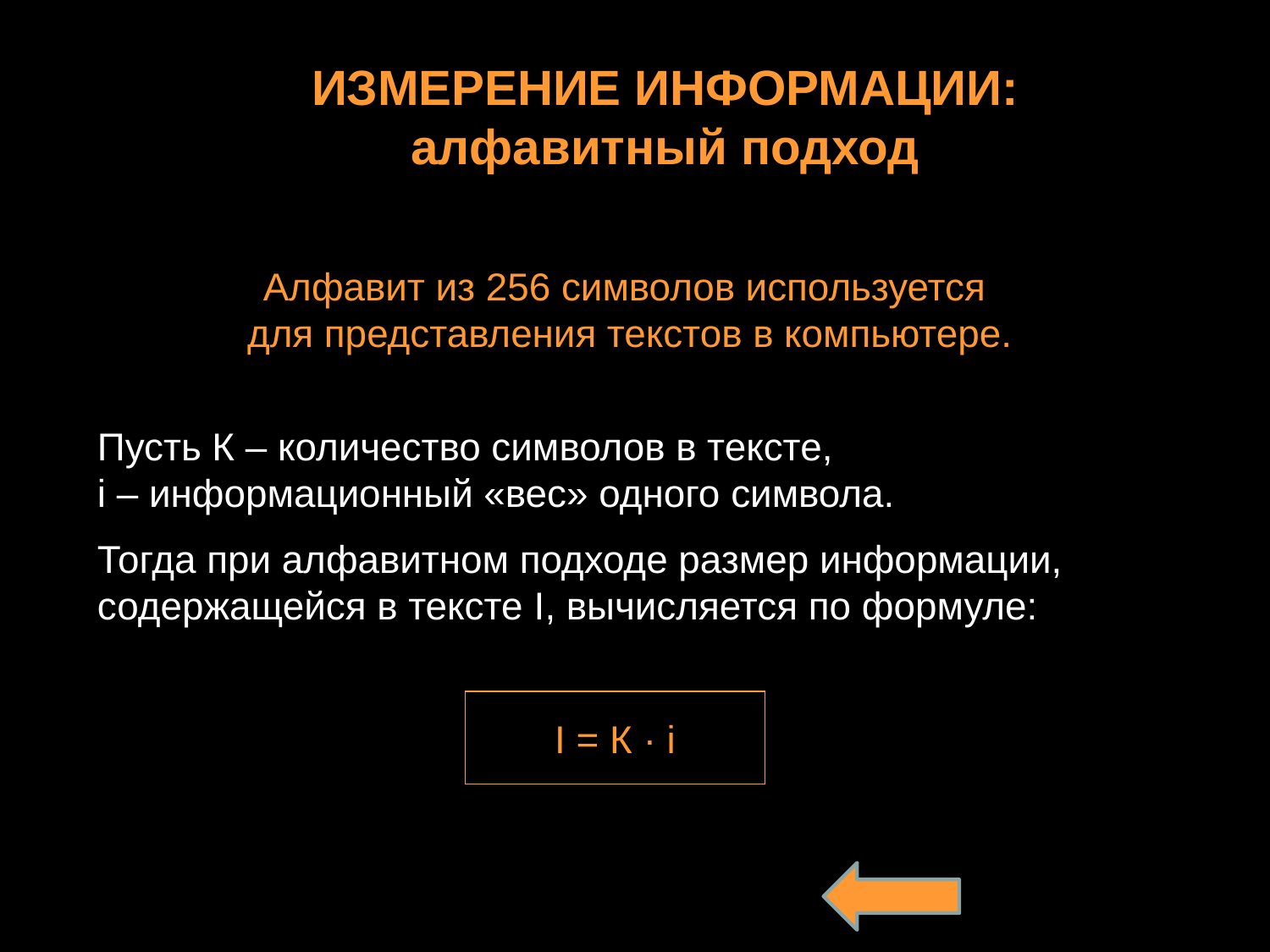

ИЗМЕРЕНИЕ ИНФОРМАЦИИ:
алфавитный подход
Алфавит из 256 символов используется
для представления текстов в компьютере.
Пусть К – количество символов в тексте,
i – информационный «вес» одного символа.
Тогда при алфавитном подходе размер информации, содержащейся в тексте I, вычисляется по формуле:
I = К · i